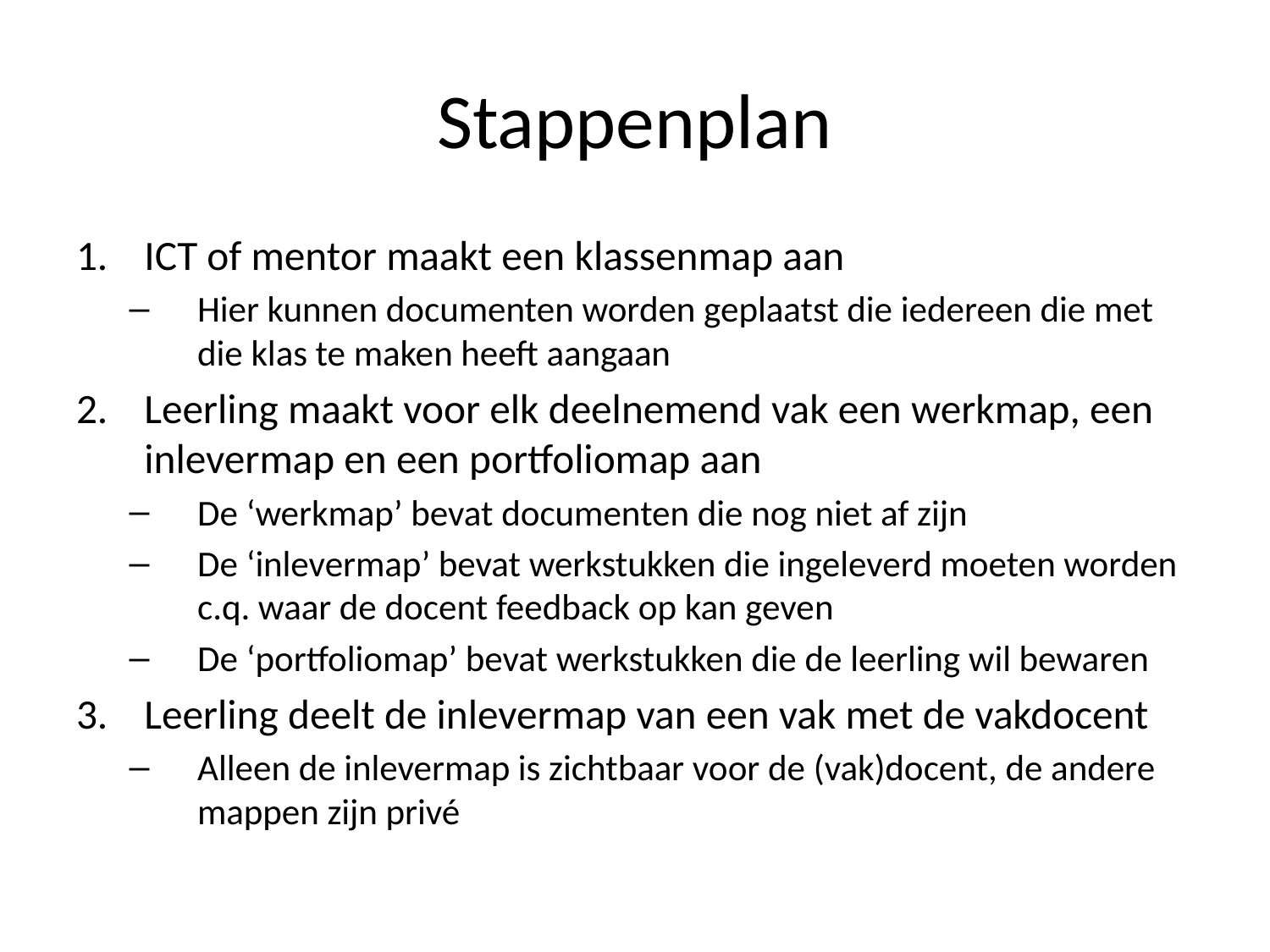

# Stappenplan
ICT of mentor maakt een klassenmap aan
Hier kunnen documenten worden geplaatst die iedereen die met die klas te maken heeft aangaan
Leerling maakt voor elk deelnemend vak een werkmap, een inlevermap en een portfoliomap aan
De ‘werkmap’ bevat documenten die nog niet af zijn
De ‘inlevermap’ bevat werkstukken die ingeleverd moeten worden c.q. waar de docent feedback op kan geven
De ‘portfoliomap’ bevat werkstukken die de leerling wil bewaren
Leerling deelt de inlevermap van een vak met de vakdocent
Alleen de inlevermap is zichtbaar voor de (vak)docent, de andere mappen zijn privé